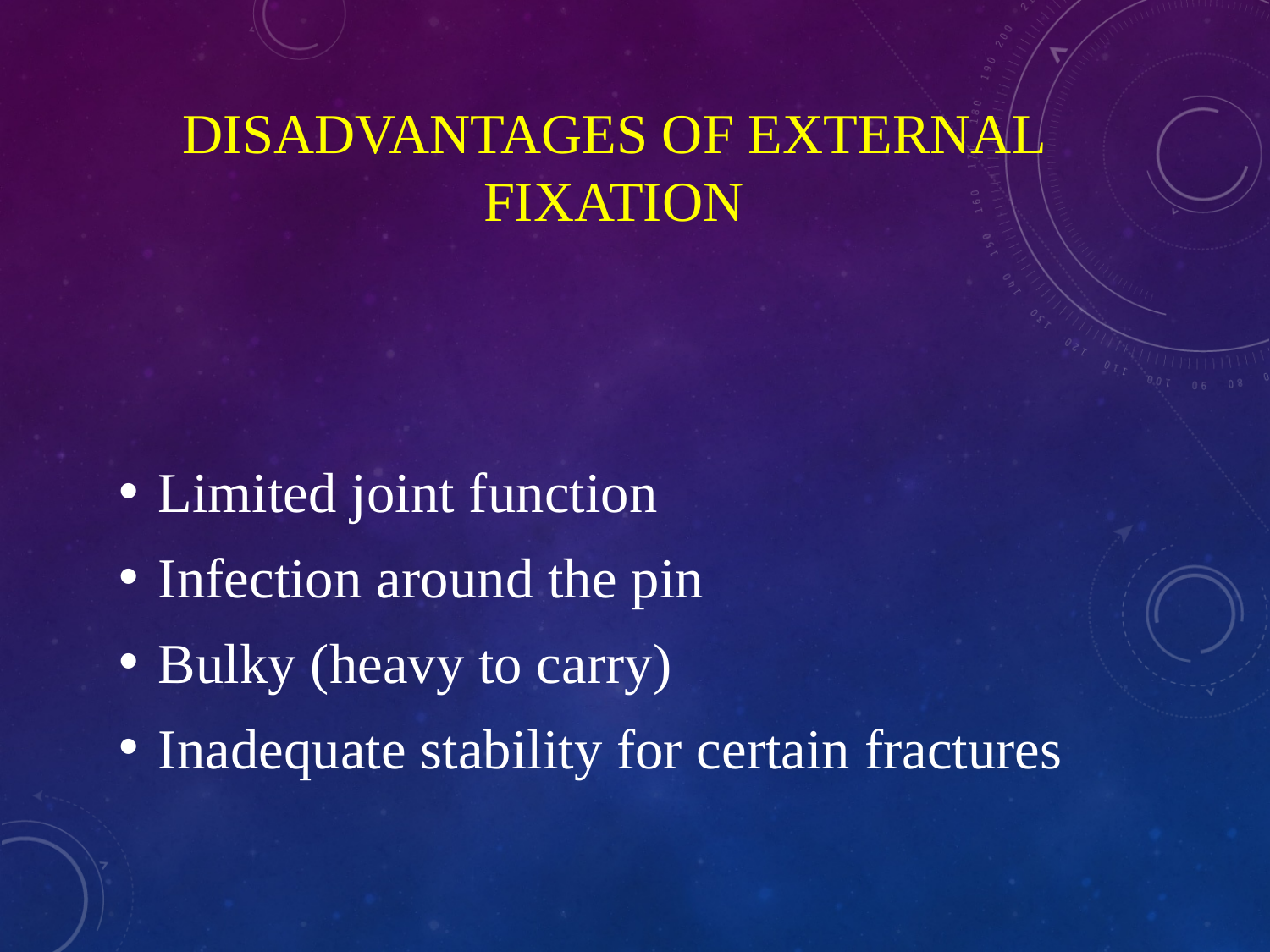

# DISADVANTAGES of external fixation

Limited joint function
Infection around the pin
Bulky (heavy to carry)
Inadequate stability for certain fractures